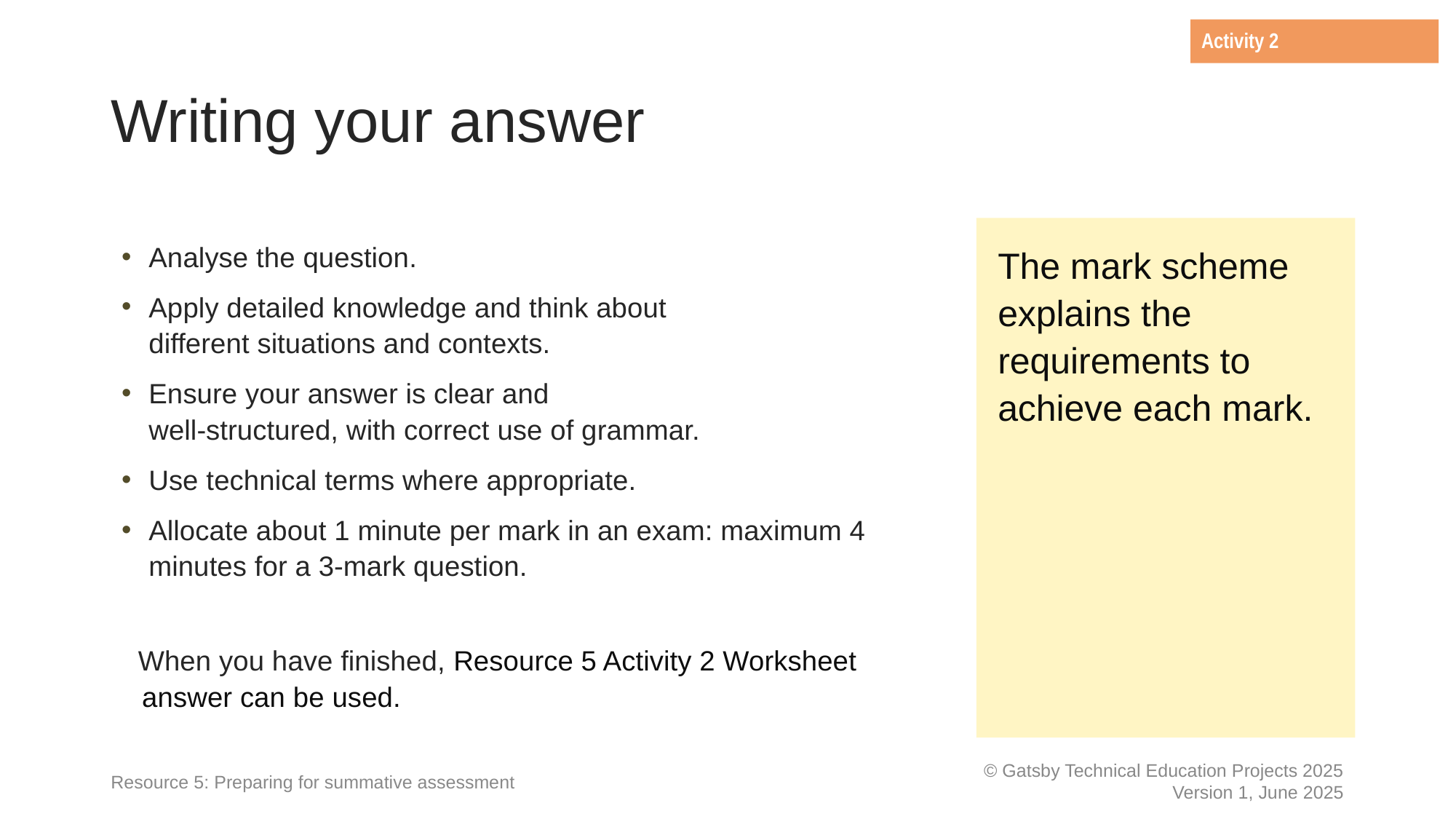

Activity 2
# Writing your answer
Analyse the question.
Apply detailed knowledge and think about
different situations and contexts.
Ensure your answer is clear and
well-structured, with correct use of grammar.
Use technical terms where appropriate.
Allocate about 1 minute per mark in an exam: maximum 4 minutes for a 3-mark question.

When you have finished, Resource 5 Activity 2 Worksheet answer can be used.
The mark scheme explains the requirements to achieve each mark.
Resource 5: Preparing for summative assessment